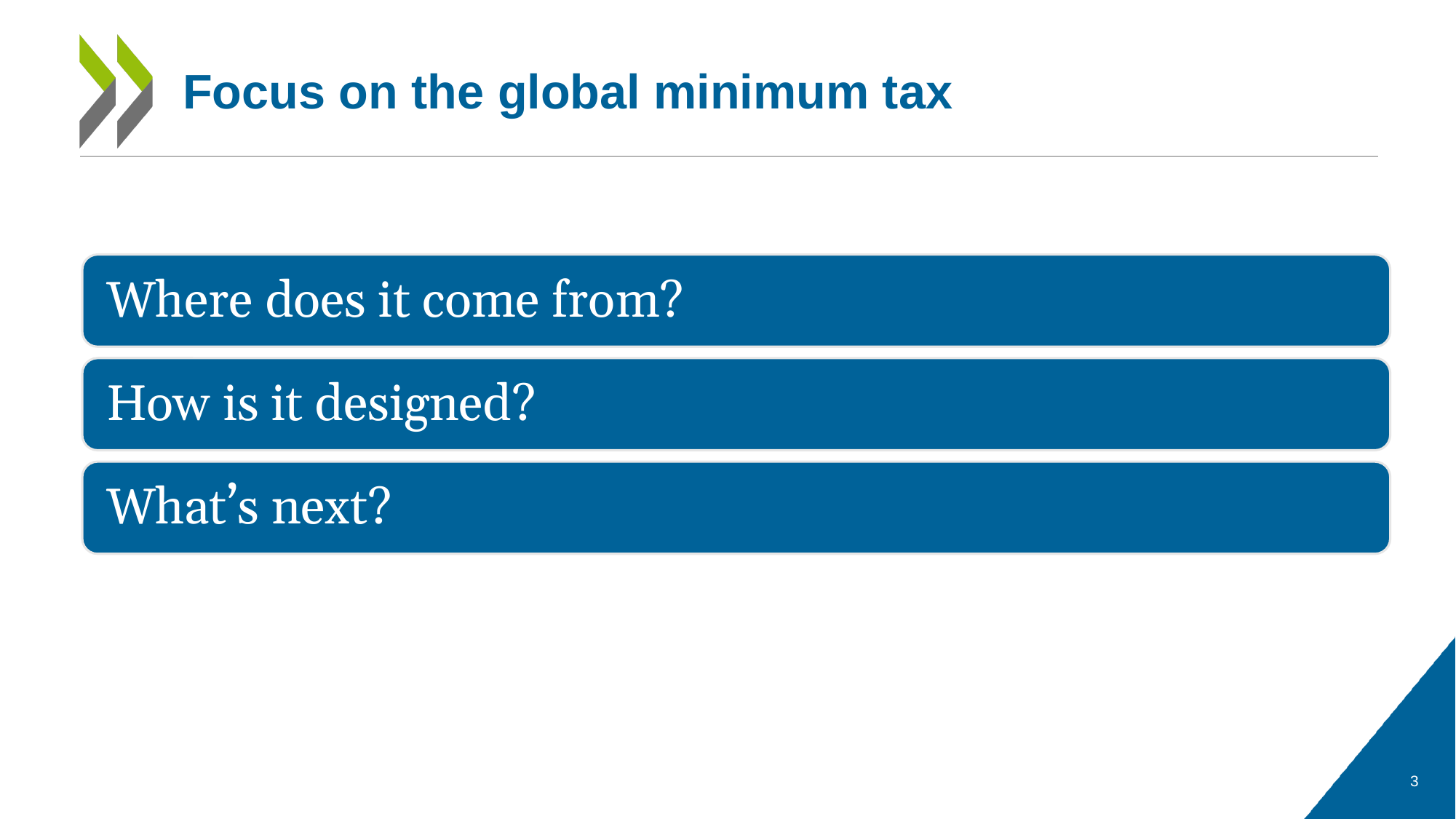

# Focus on the global minimum tax
Where does it come from?
How is it designed?
What’s next?
3